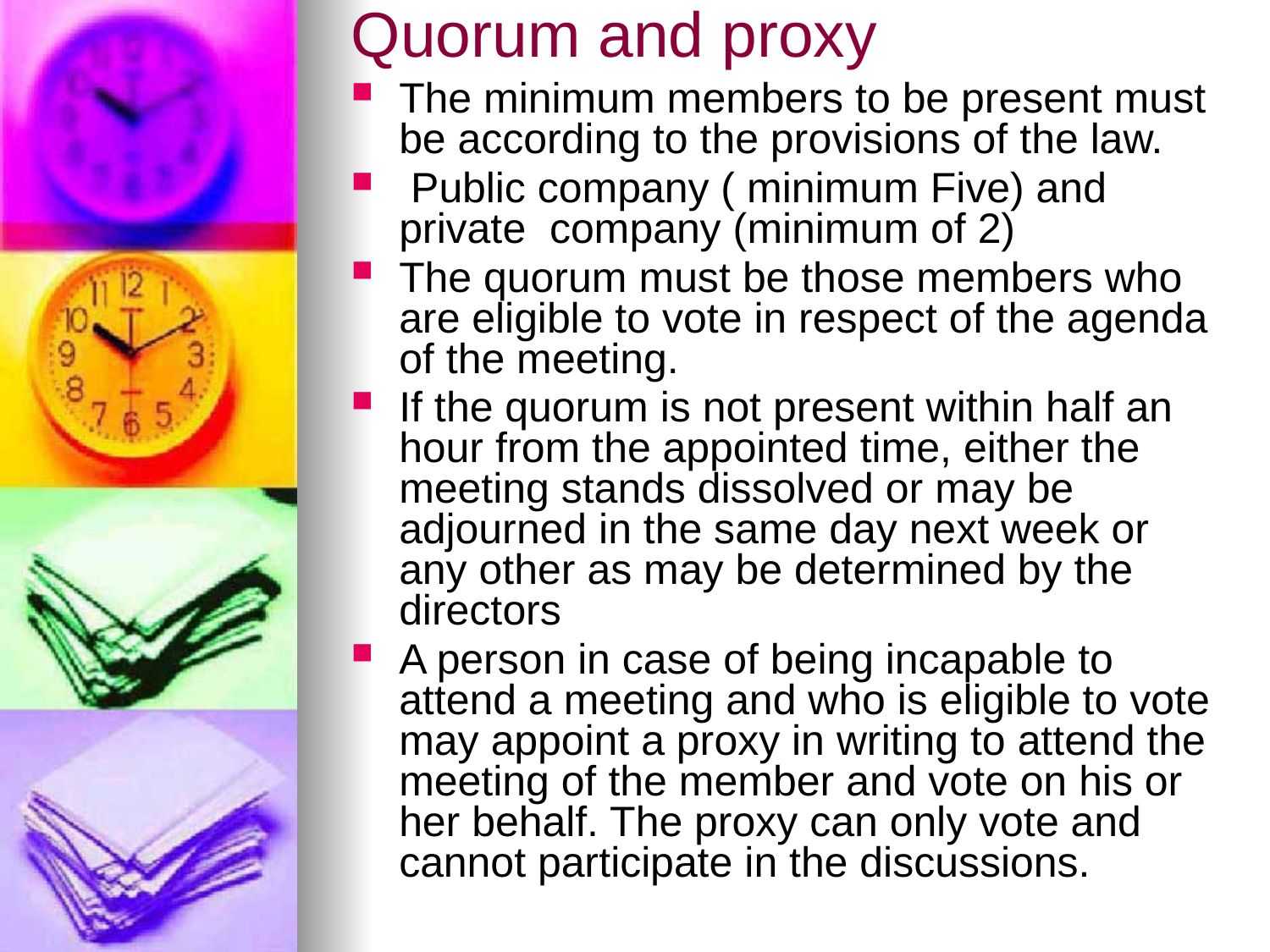

# Quorum and proxy
The minimum members to be present must be according to the provisions of the law.
 Public company ( minimum Five) and private  company (minimum of 2)
The quorum must be those members who are eligible to vote in respect of the agenda of the meeting.
If the quorum is not present within half an hour from the appointed time, either the meeting stands dissolved or may be adjourned in the same day next week or any other as may be determined by the directors
A person in case of being incapable to attend a meeting and who is eligible to vote may appoint a proxy in writing to attend the meeting of the member and vote on his or her behalf. The proxy can only vote and cannot participate in the discussions.